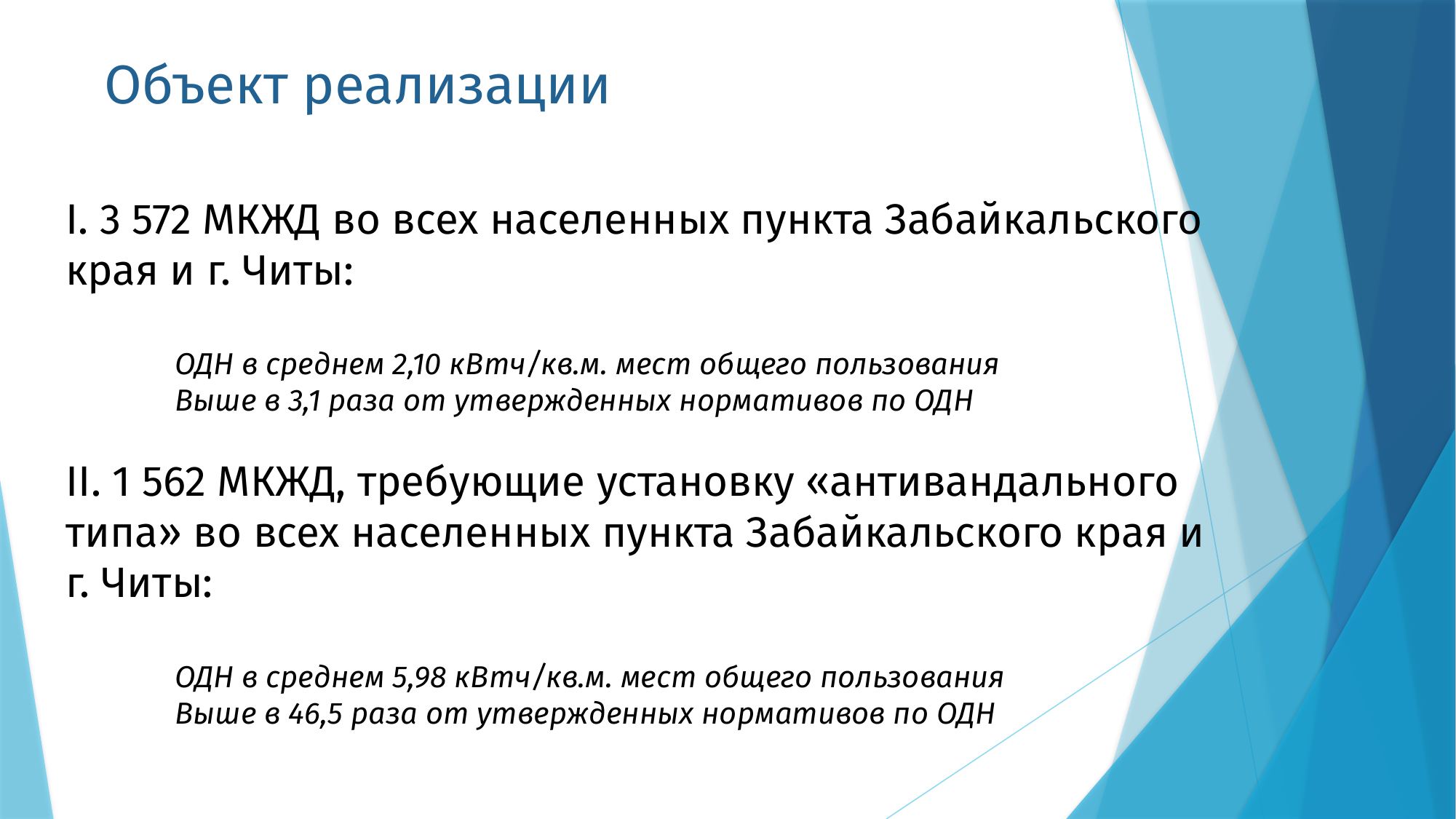

Объект реализации

I. 3 572 МКЖД во всех населенных пункта Забайкальского края и г. Читы:

	ОДН в среднем 2,10 кВтч/кв.м. мест общего пользования
	Выше в 3,1 раза от утвержденных нормативов по ОДН

II. 1 562 МКЖД, требующие установку «антивандального типа» во всех населенных пункта Забайкальского края и г. Читы:

	ОДН в среднем 5,98 кВтч/кв.м. мест общего пользования
	Выше в 46,5 раза от утвержденных нормативов по ОДН